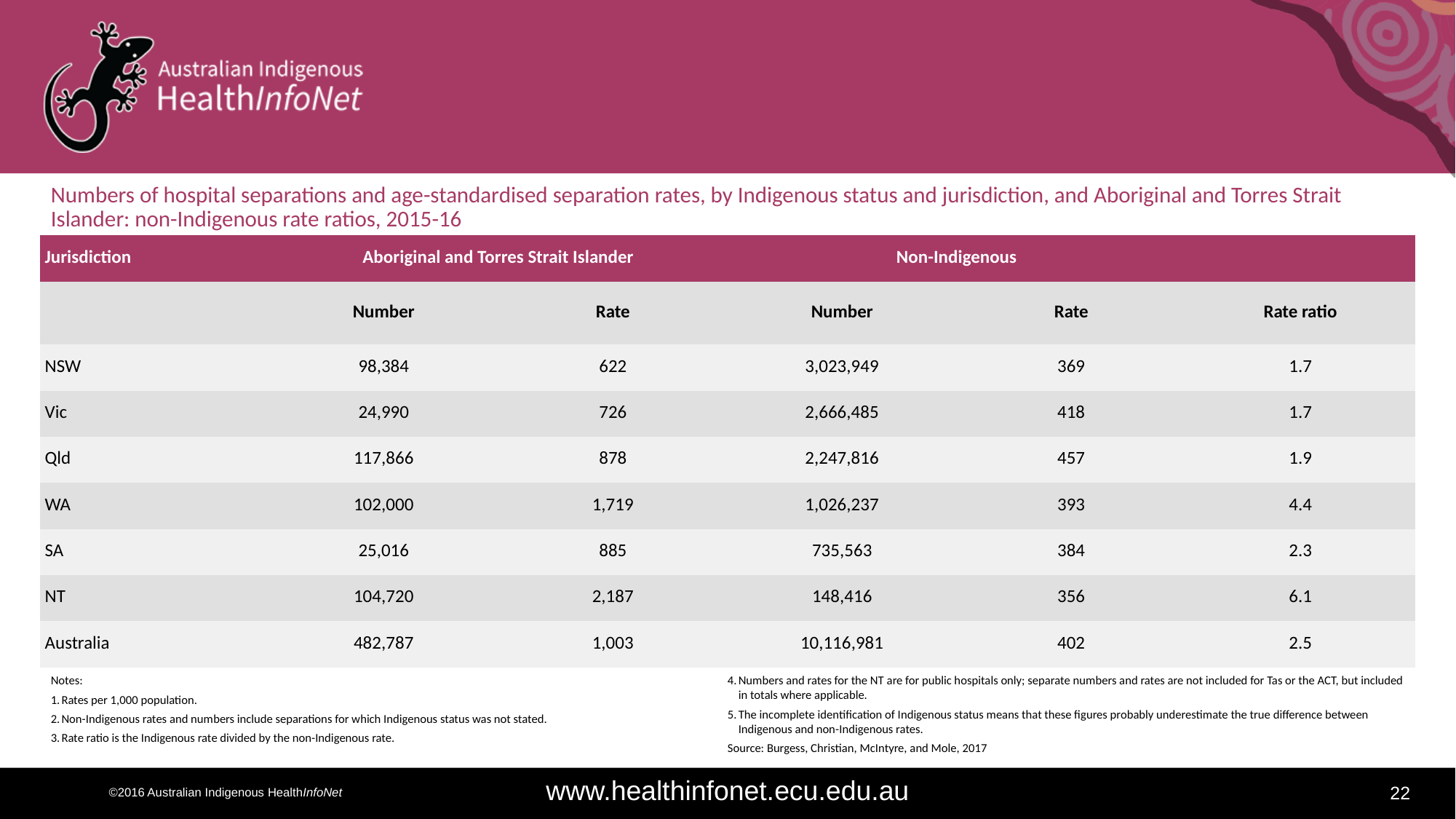

# Numbers of hospital separations and age-standardised separation rates, by Indigenous status and jurisdiction, and Aboriginal and Torres Strait Islander: non-Indigenous rate ratios, 2015-16
| Jurisdiction | Aboriginal and Torres Strait Islander |  | Non-Indigenous |  |  |
| --- | --- | --- | --- | --- | --- |
|  | Number | Rate | Number | Rate | Rate ratio |
| NSW | 98,384 | 622 | 3,023,949 | 369 | 1.7 |
| Vic | 24,990 | 726 | 2,666,485 | 418 | 1.7 |
| Qld | 117,866 | 878 | 2,247,816 | 457 | 1.9 |
| WA | 102,000 | 1,719 | 1,026,237 | 393 | 4.4 |
| SA | 25,016 | 885 | 735,563 | 384 | 2.3 |
| NT | 104,720 | 2,187 | 148,416 | 356 | 6.1 |
| Australia | 482,787 | 1,003 | 10,116,981 | 402 | 2.5 |
Notes:
Rates per 1,000 population.
Non-Indigenous rates and numbers include separations for which Indigenous status was not stated.
Rate ratio is the Indigenous rate divided by the non-Indigenous rate.
Numbers and rates for the NT are for public hospitals only; separate numbers and rates are not included for Tas or the ACT, but included in totals where applicable.
The incomplete identification of Indigenous status means that these figures probably underestimate the true difference between Indigenous and non-Indigenous rates.
Source: Burgess, Christian, McIntyre, and Mole, 2017